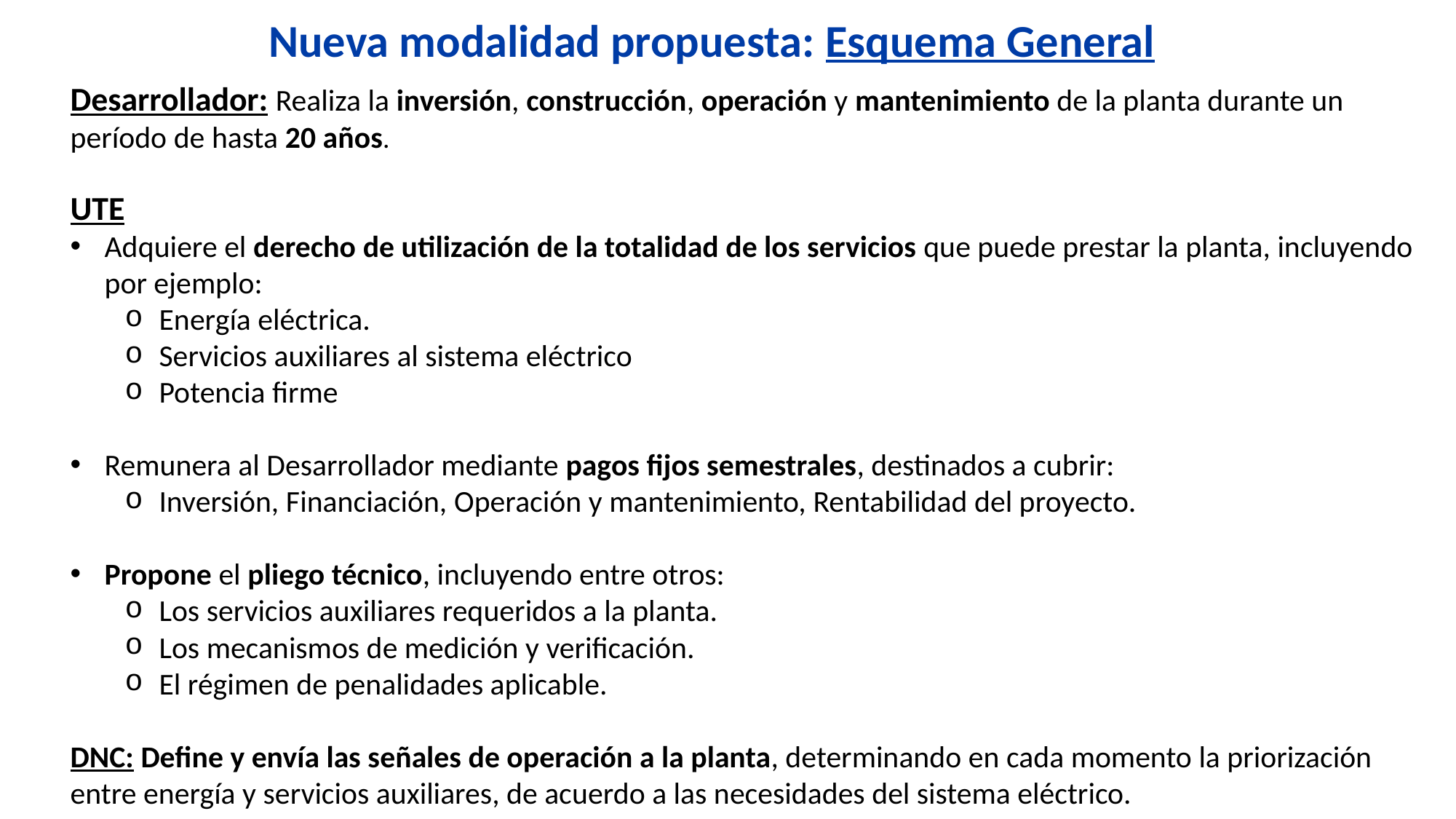

Nueva modalidad propuesta: Esquema General
Desarrollador: Realiza la inversión, construcción, operación y mantenimiento de la planta durante un período de hasta 20 años.

UTE
Adquiere el derecho de utilización de la totalidad de los servicios que puede prestar la planta, incluyendo por ejemplo:
Energía eléctrica.
Servicios auxiliares al sistema eléctrico
Potencia firme

Remunera al Desarrollador mediante pagos fijos semestrales, destinados a cubrir:
Inversión, Financiación, Operación y mantenimiento, Rentabilidad del proyecto.

Propone el pliego técnico, incluyendo entre otros:
Los servicios auxiliares requeridos a la planta.
Los mecanismos de medición y verificación.
El régimen de penalidades aplicable.

DNC: Define y envía las señales de operación a la planta, determinando en cada momento la priorización entre energía y servicios auxiliares, de acuerdo a las necesidades del sistema eléctrico.